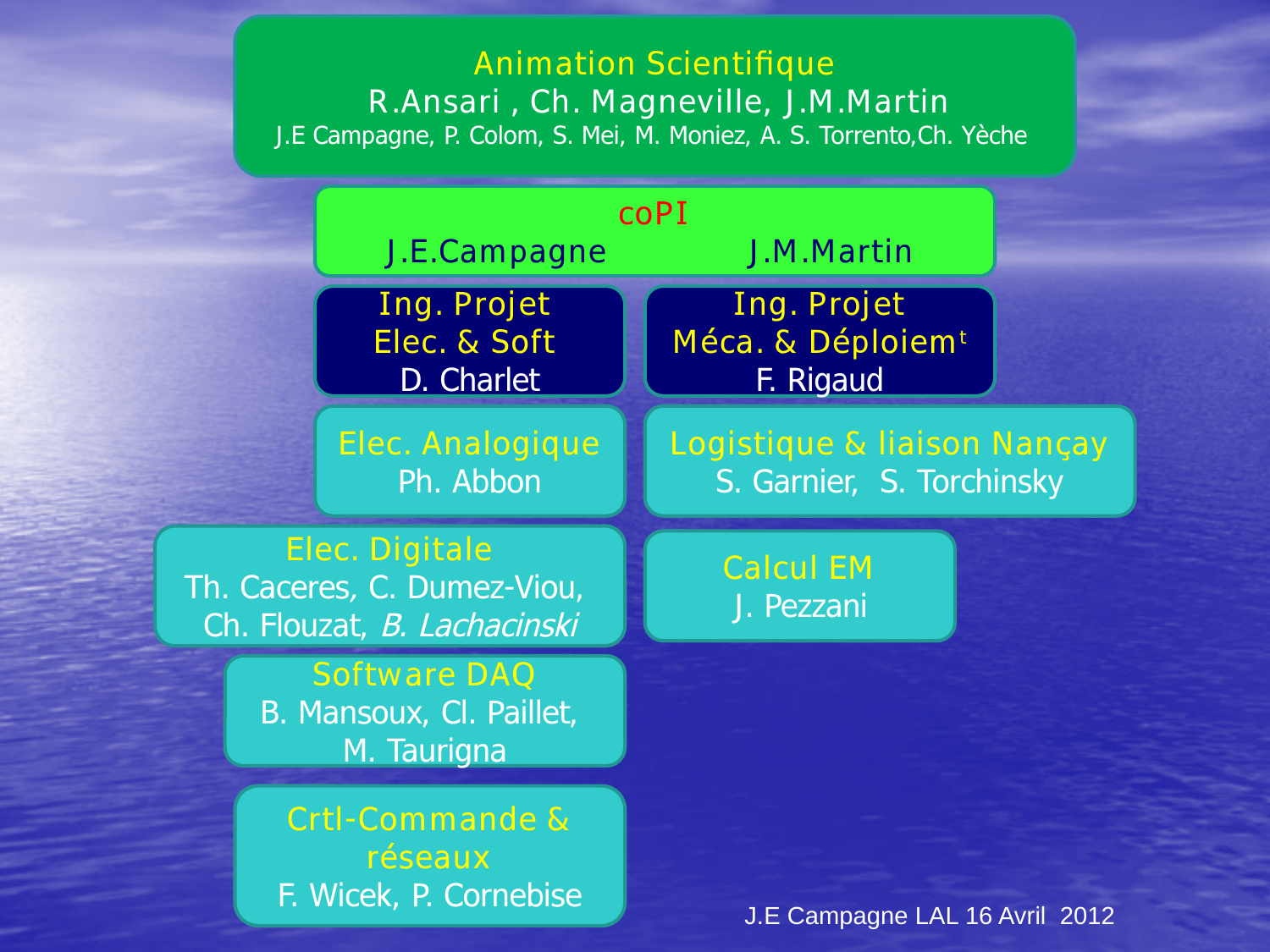

Animation Scientifique
 R.Ansari , Ch. Magneville, J.M.Martin
J.E Campagne, P. Colom, S. Mei, M. Moniez, A. S. Torrento,Ch. Yèche
coPI
J.E.Campagne               J.M.Martin
Ing. Projet
Elec. & Soft
D. Charlet
Ing. Projet
Méca. & Déploiemt
F. Rigaud
Elec. Analogique
Ph. Abbon
Logistique & liaison Nançay
S. Garnier,  S. Torchinsky
Elec. Digitale
Th. Caceres, C. Dumez-Viou,
Ch. Flouzat, B. Lachacinski
Calcul EM
J. Pezzani
Software DAQ
B. Mansoux, Cl. Paillet,
M. Taurigna
Crtl-Commande & réseaux
F. Wicek, P. Cornebise
J.E Campagne LAL 16 Avril  2012